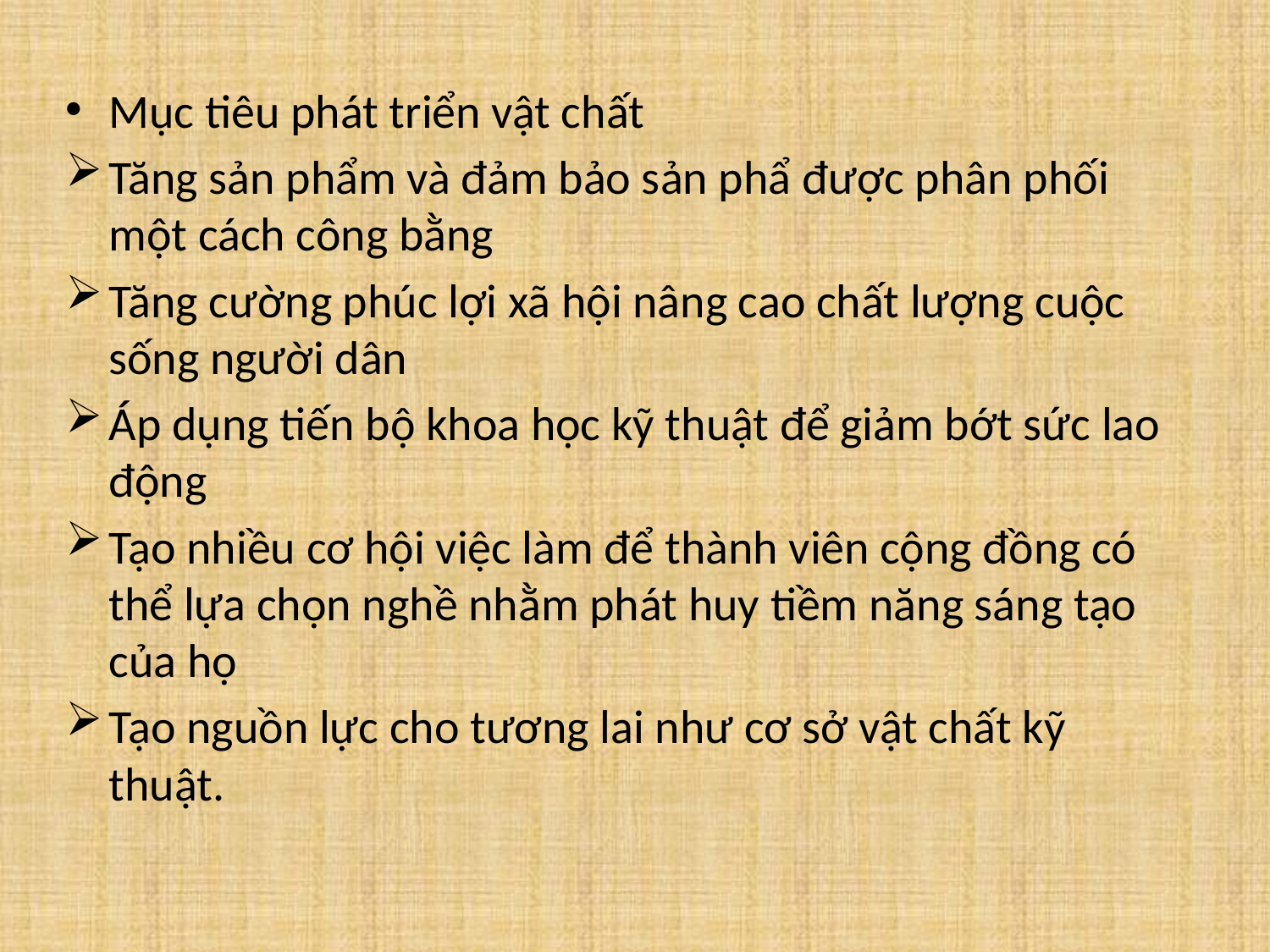

Mục tiêu phát triển vật chất
Tăng sản phẩm và đảm bảo sản phẩ được phân phối một cách công bằng
Tăng cường phúc lợi xã hội nâng cao chất lượng cuộc sống người dân
Áp dụng tiến bộ khoa học kỹ thuật để giảm bớt sức lao động
Tạo nhiều cơ hội việc làm để thành viên cộng đồng có thể lựa chọn nghề nhằm phát huy tiềm năng sáng tạo của họ
Tạo nguồn lực cho tương lai như cơ sở vật chất kỹ thuật.